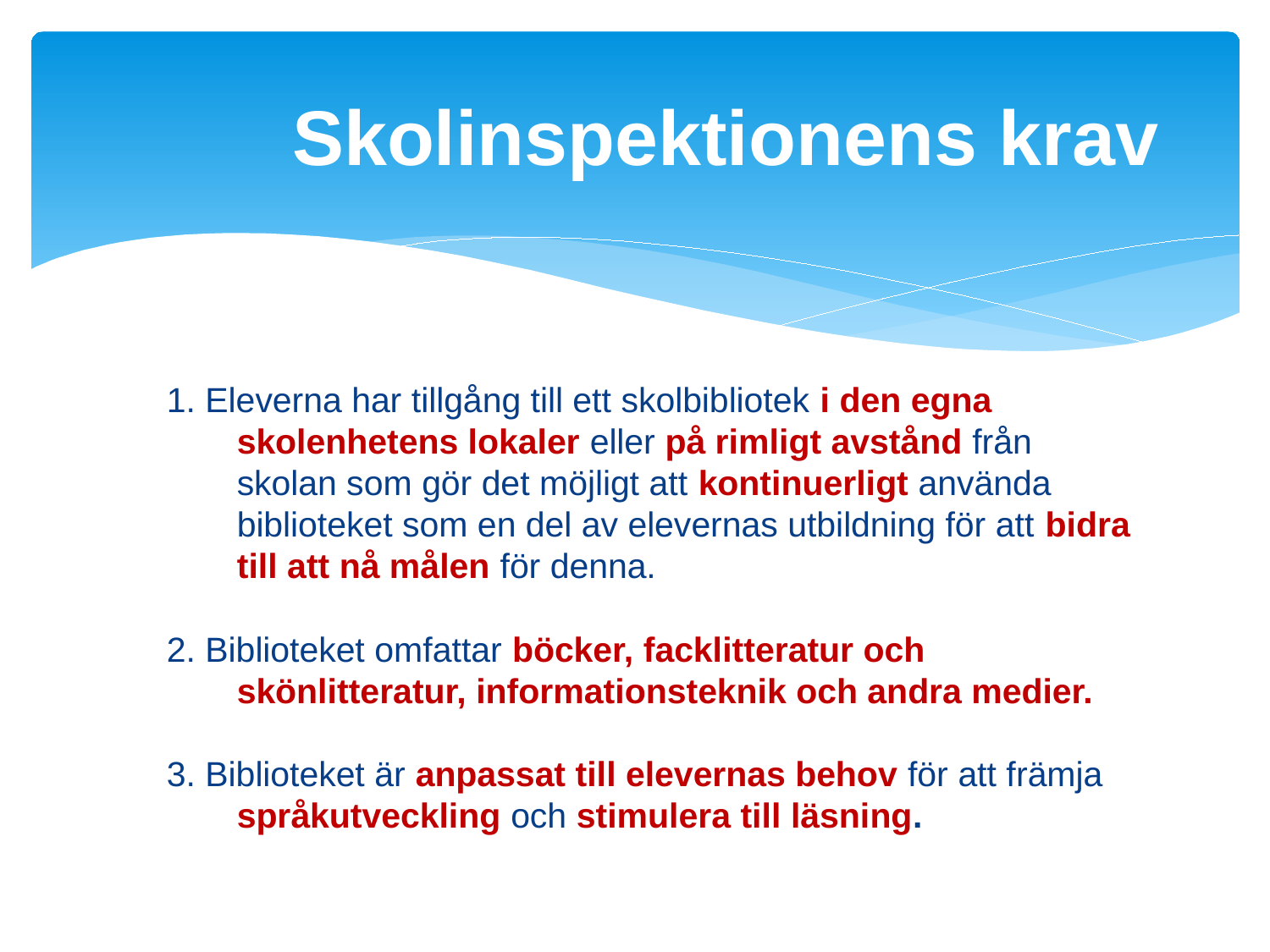

# Skolinspektionens krav
1. Eleverna har tillgång till ett skolbibliotek i den egna skolenhetens lokaler eller på rimligt avstånd från skolan som gör det möjligt att kontinuerligt använda biblioteket som en del av elevernas utbildning för att bidra till att nå målen för denna.
2. Biblioteket omfattar böcker, facklitteratur och skönlitteratur, informationsteknik och andra medier.
3. Biblioteket är anpassat till elevernas behov för att främja språkutveckling och stimulera till läsning.